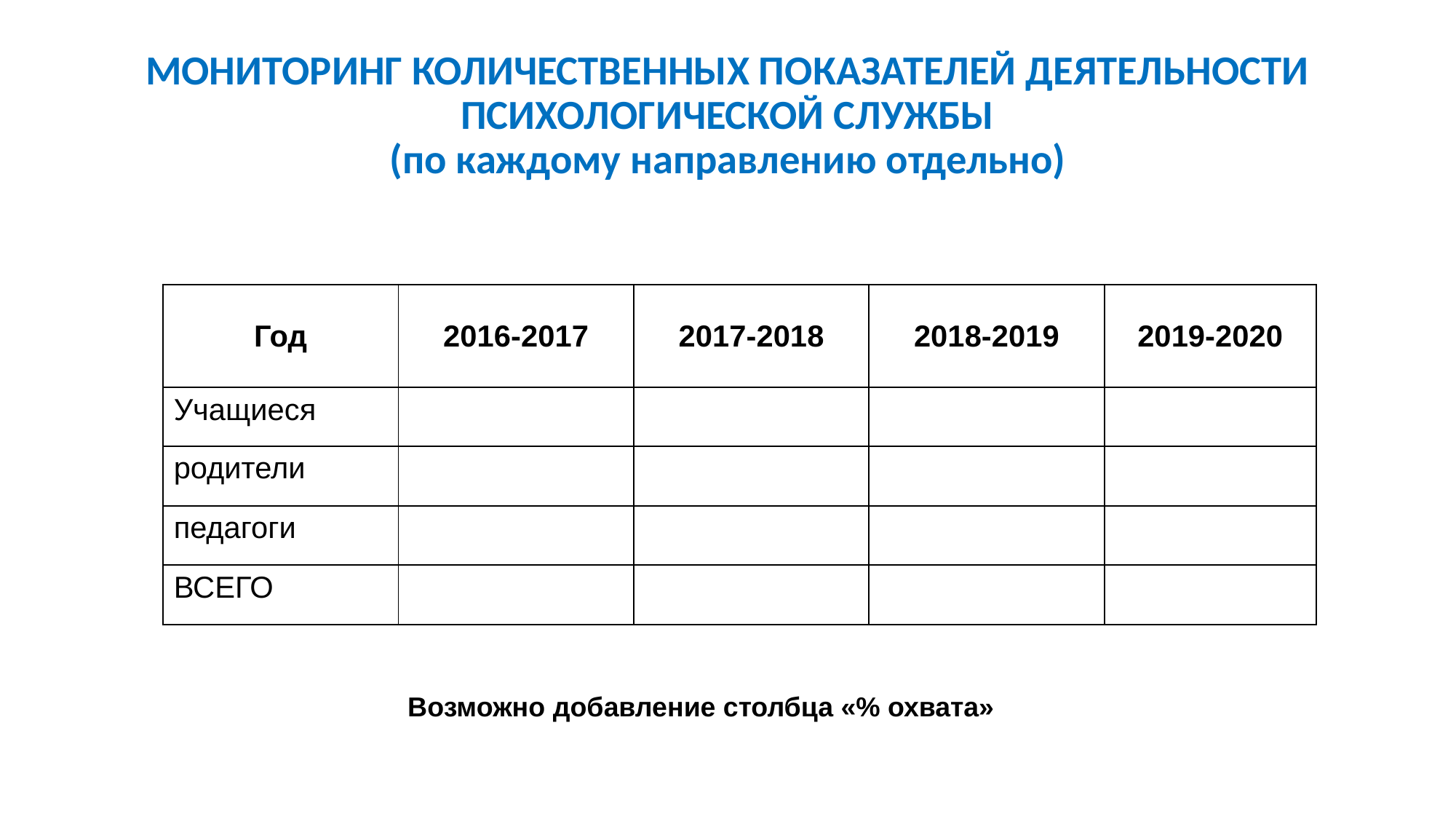

МОНИТОРИНГ КОЛИЧЕСТВЕННЫХ ПОКАЗАТЕЛЕЙ ДЕЯТЕЛЬНОСТИ ПСИХОЛОГИЧЕСКОЙ СЛУЖБЫ
(по каждому направлению отдельно)
| Год | 2016-2017 | 2017-2018 | 2018-2019 | 2019-2020 |
| --- | --- | --- | --- | --- |
| Учащиеся |  |  |  |  |
| родители |  |  |  |  |
| педагоги |  |  |  |  |
| ВСЕГО |  |  |  |  |
Возможно добавление столбца «% охвата»